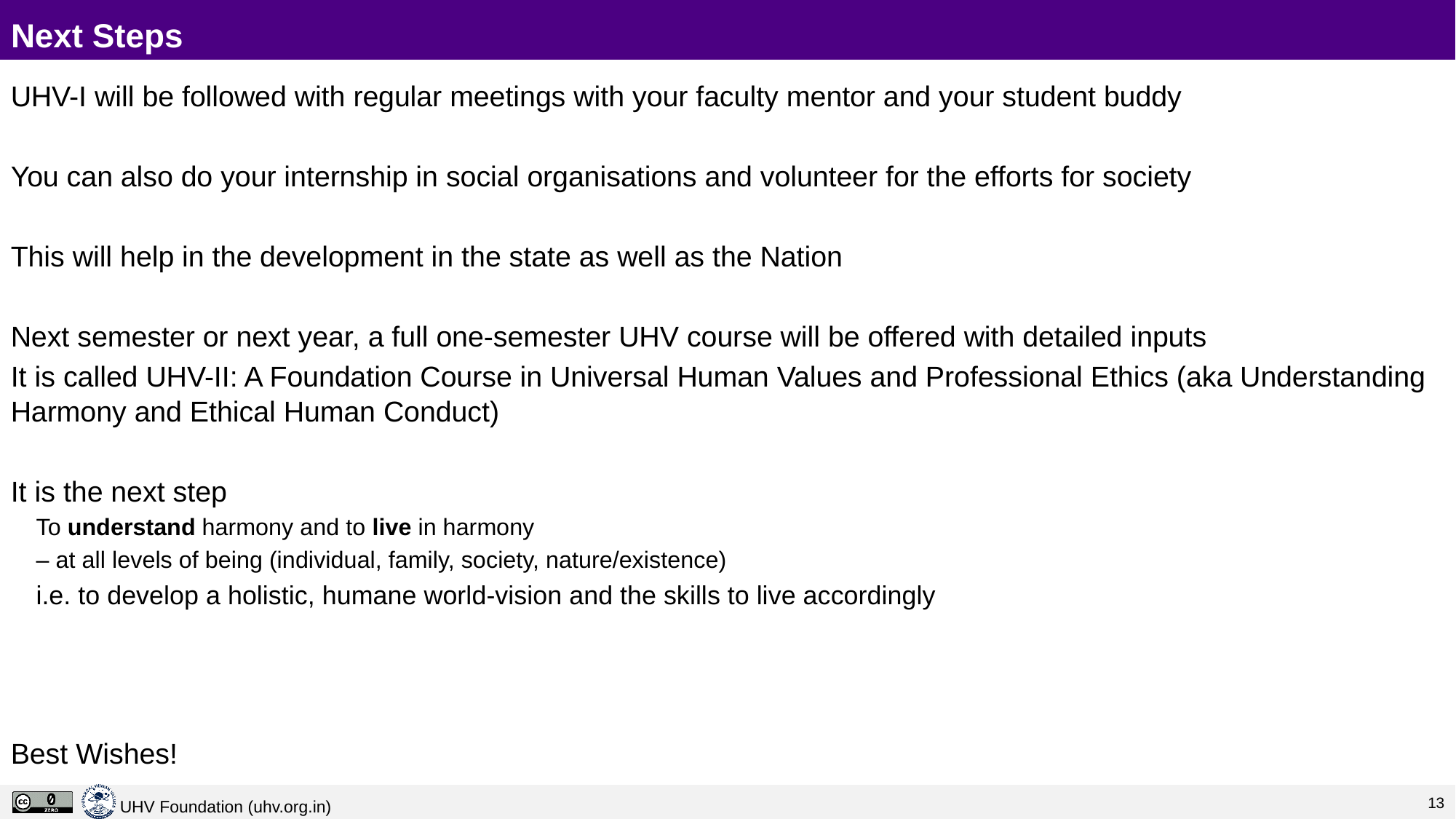

# Next Steps
UHV-I will be followed with regular meetings with your faculty mentor and your student buddy

You can also do your internship in social organisations and volunteer for the efforts for society

This will help in the development in the state as well as the Nation

Next semester or next year, a full one-semester UHV course will be offered with detailed inputs
It is called UHV-II: A Foundation Course in Universal Human Values and Professional Ethics (aka Understanding Harmony and Ethical Human Conduct)

It is the next step
To understand harmony and to live in harmony
– at all levels of being (individual, family, society, nature/existence)
i.e. to develop a holistic, humane world-vision and the skills to live accordingly

Best Wishes!